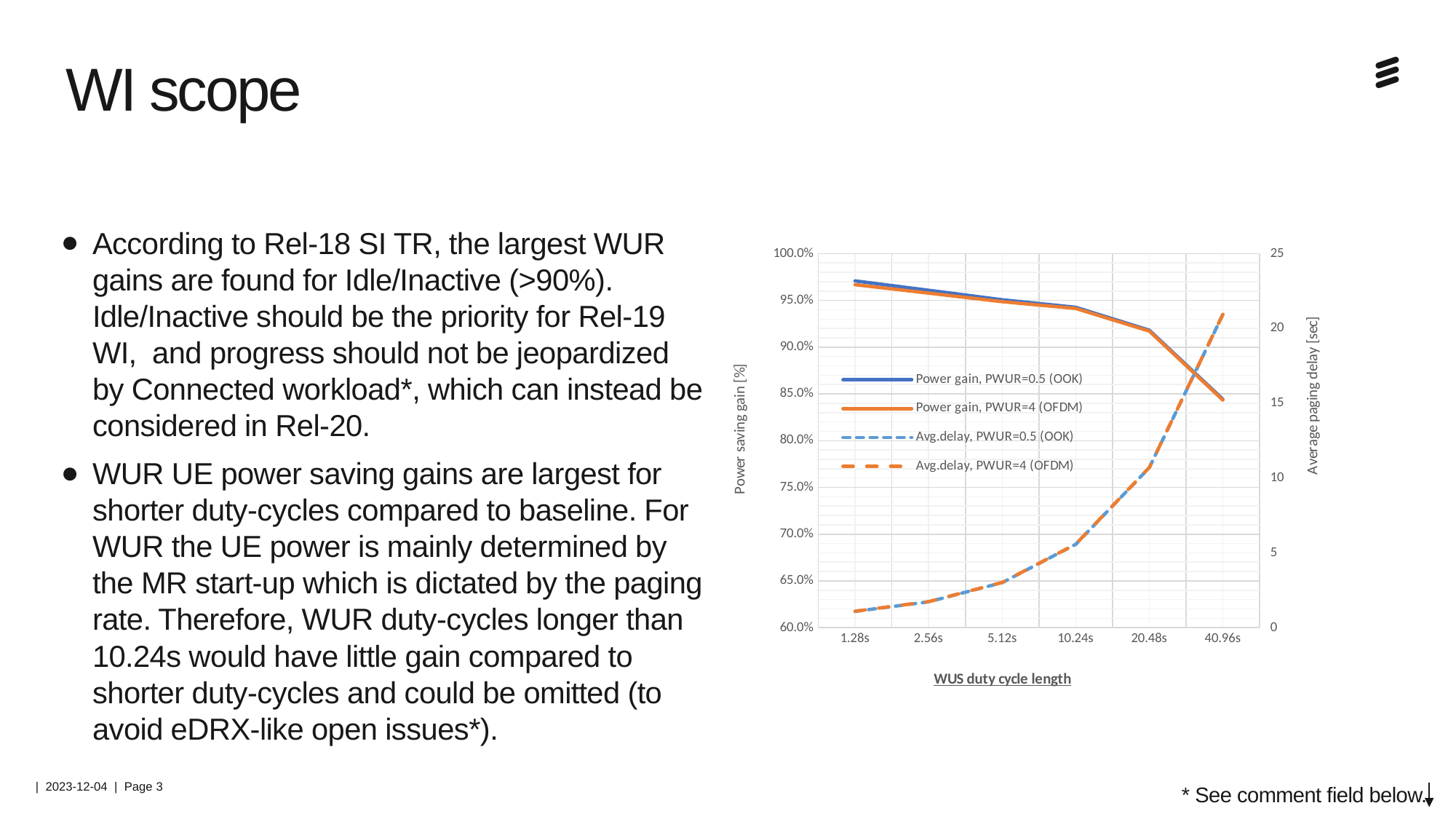

# WI scope

### Chart

| Category |  |  |  |  |
|---|---|---|---|---|
| 1.28s | 0.9707813369115633 | 0.9667707104187908 | 1.091 | 1.103 |
| 2.56s | 0.9607888401741701 | 0.9577412123231969 | 1.731 | 1.743 |
| 5.12s | 0.9506357734886792 | 0.9485768762502674 | 3.011 | 3.023 |
| 10.24s | 0.9425752045537332 | 0.9413265681227467 | 5.571 | 5.583 |
| 20.48s | 0.9180899571106199 | 0.9171718335701391 | 10.691 | 10.703 |
| 40.96s | 0.844305633317814 | 0.8434033916779656 | 20.931 | 20.943 |
According to Rel-18 SI TR, the largest WUR gains are found for Idle/Inactive (>90%). Idle/Inactive should be the priority for Rel-19 WI,  and progress should not be jeopardized by Connected workload*, which can instead be considered in Rel-20.
WUR UE power saving gains are largest for shorter duty-cycles compared to baseline. For WUR the UE power is mainly determined by the MR start-up which is dictated by the paging rate. Therefore, WUR duty-cycles longer than 10.24s would have little gain compared to shorter duty-cycles and could be omitted (to avoid eDRX-like open issues*).
* See comment field below.